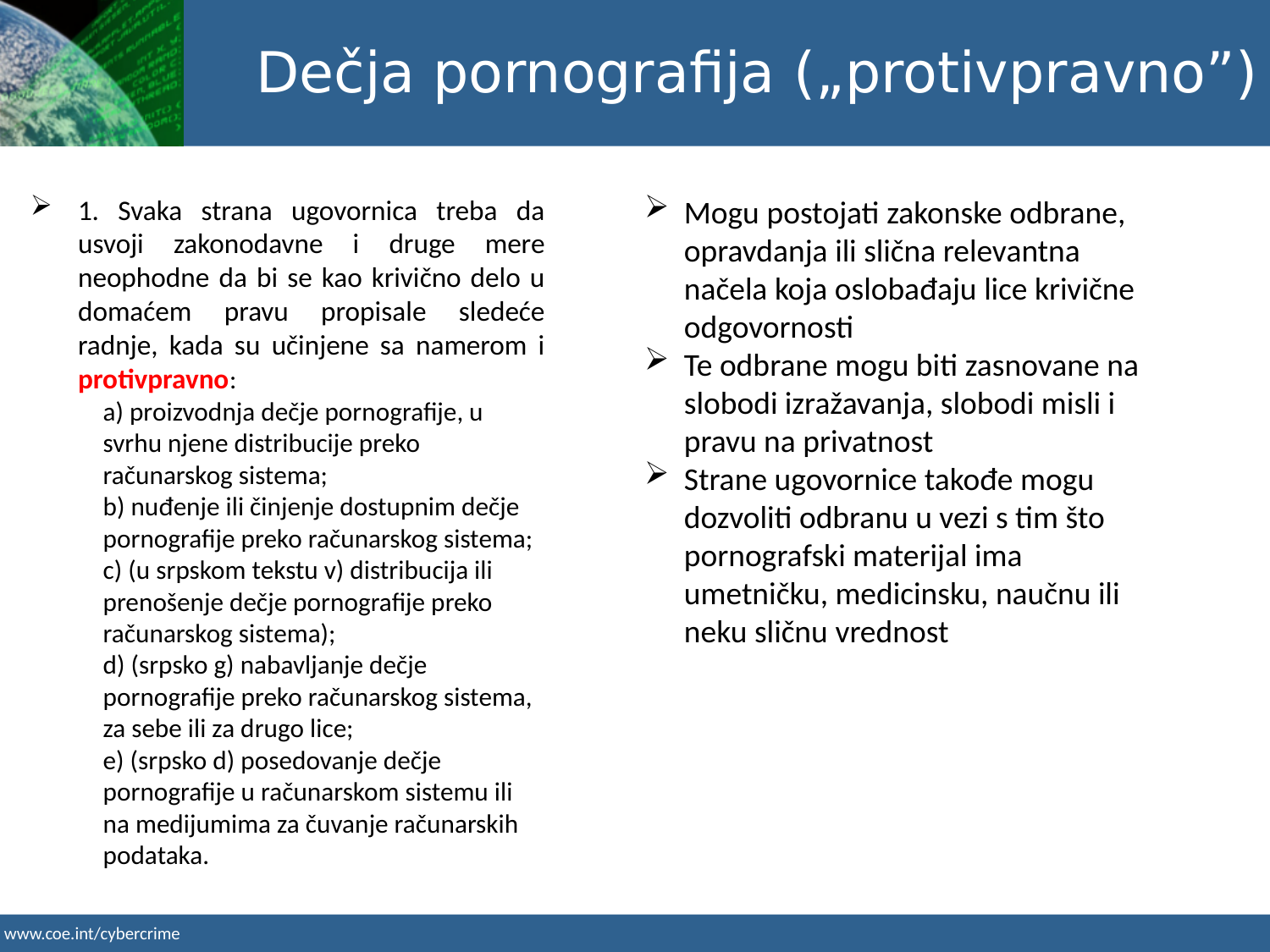

Dečja pornografija („protivpravno”)
1. Svaka strana ugovornica treba da usvoji zakonodavne i druge mere neophodne da bi se kao krivično delo u domaćem pravu propisale sledeće radnje, kada su učinjene sa namerom i protivpravno:
a) proizvodnja dečje pornografije, u svrhu njene distribucije preko računarskog sistema;
b) nuđenje ili činjenje dostupnim dečje pornografije preko računarskog sistema;
c) (u srpskom tekstu v) distribucija ili prenošenje dečje pornografije preko računarskog sistema);
d) (srpsko g) nabavljanje dečje pornografije preko računarskog sistema, za sebe ili za drugo lice;
e) (srpsko d) posedovanje dečje pornografije u računarskom sistemu ili na medijumima za čuvanje računarskih podataka.
Mogu postojati zakonske odbrane, opravdanja ili slična relevantna načela koja oslobađaju lice krivične odgovornosti
Te odbrane mogu biti zasnovane na slobodi izražavanja, slobodi misli i pravu na privatnost
Strane ugovornice takođe mogu dozvoliti odbranu u vezi s tim što pornografski materijal ima umetničku, medicinsku, naučnu ili neku sličnu vrednost